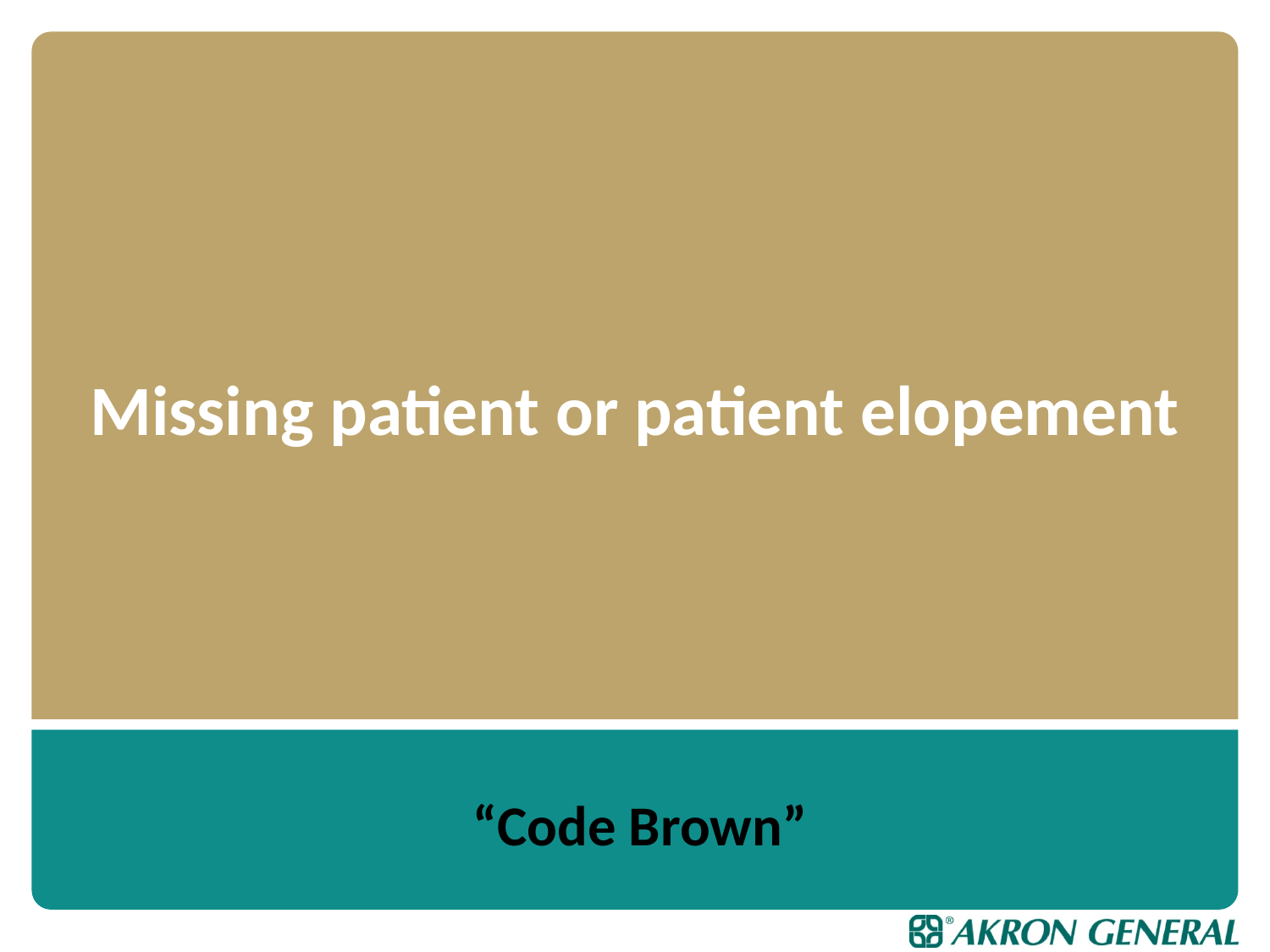

# Missing patient or patient elopement
“Code Brown”